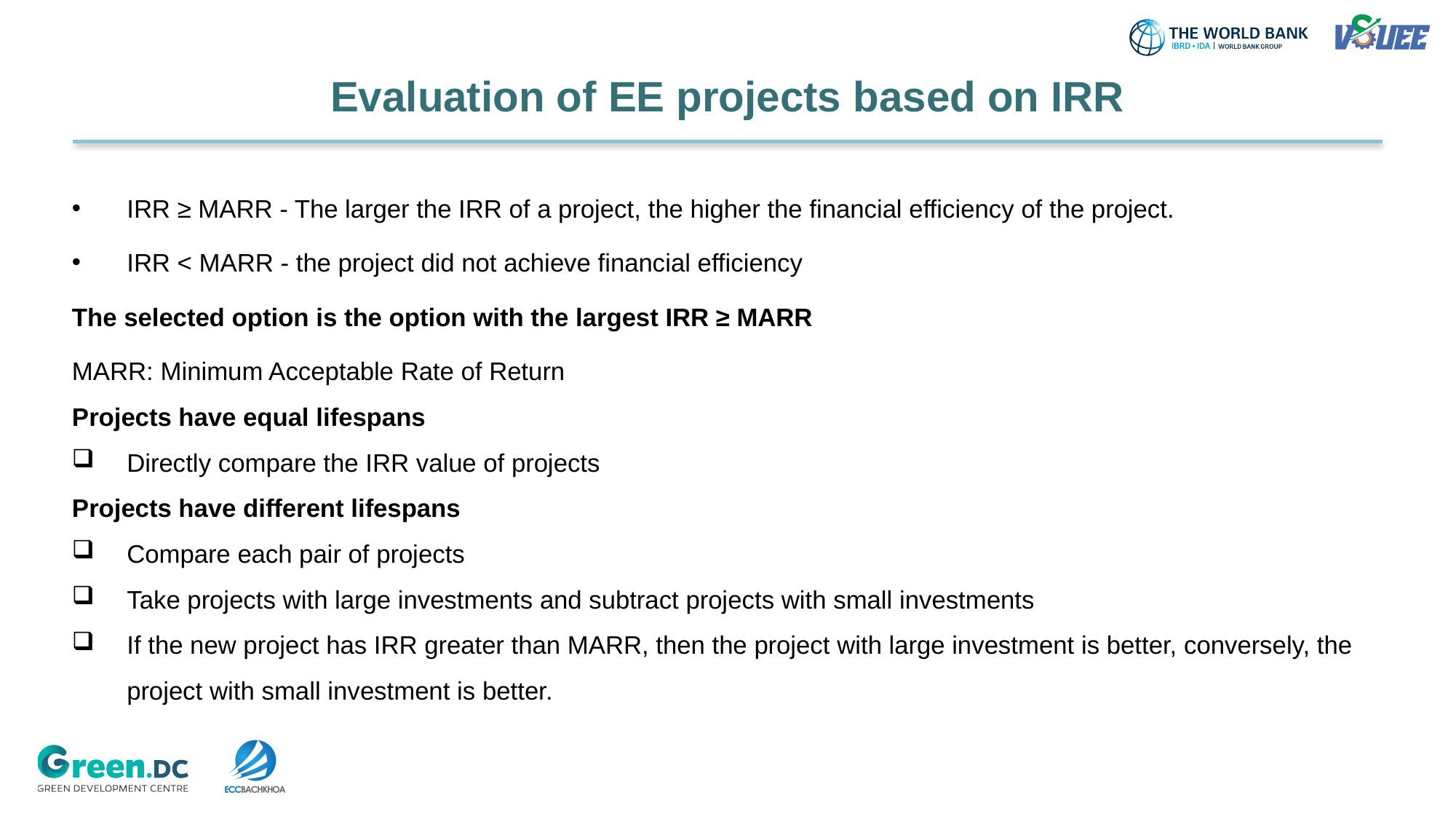

# Evaluation of EE projects based on IRR
IRR ≥ MARR - The larger the IRR of a project, the higher the financial efficiency of the project.
IRR < MARR - the project did not achieve financial efficiency
The selected option is the option with the largest IRR ≥ MARR
MARR: Minimum Acceptable Rate of Return
Projects have equal lifespans
Directly compare the IRR value of projects
Projects have different lifespans
Compare each pair of projects
Take projects with large investments and subtract projects with small investments
If the new project has IRR greater than MARR, then the project with large investment is better, conversely, the project with small investment is better.